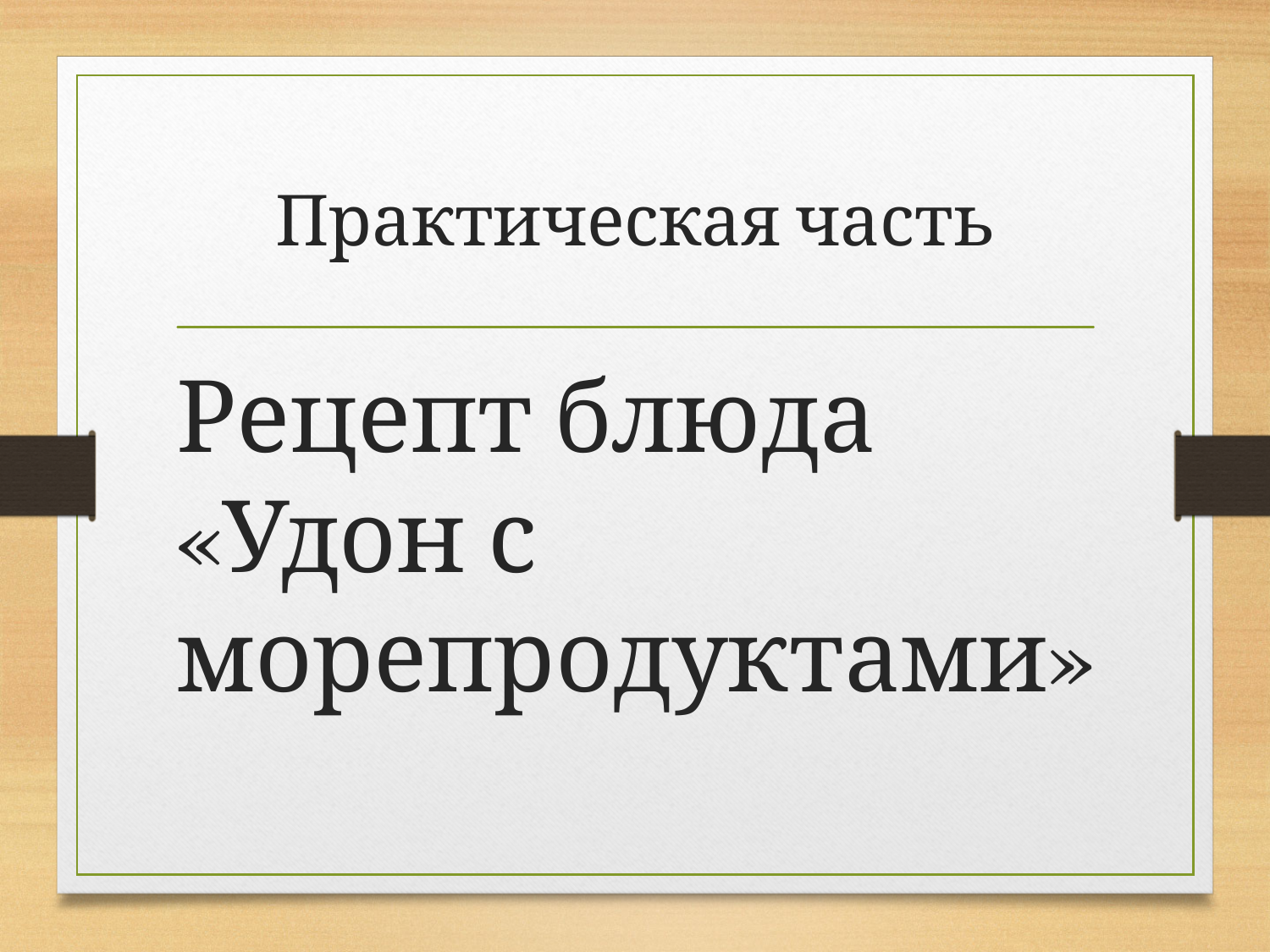

# Практическая часть
Рецепт блюда «Удон с морепродуктами»